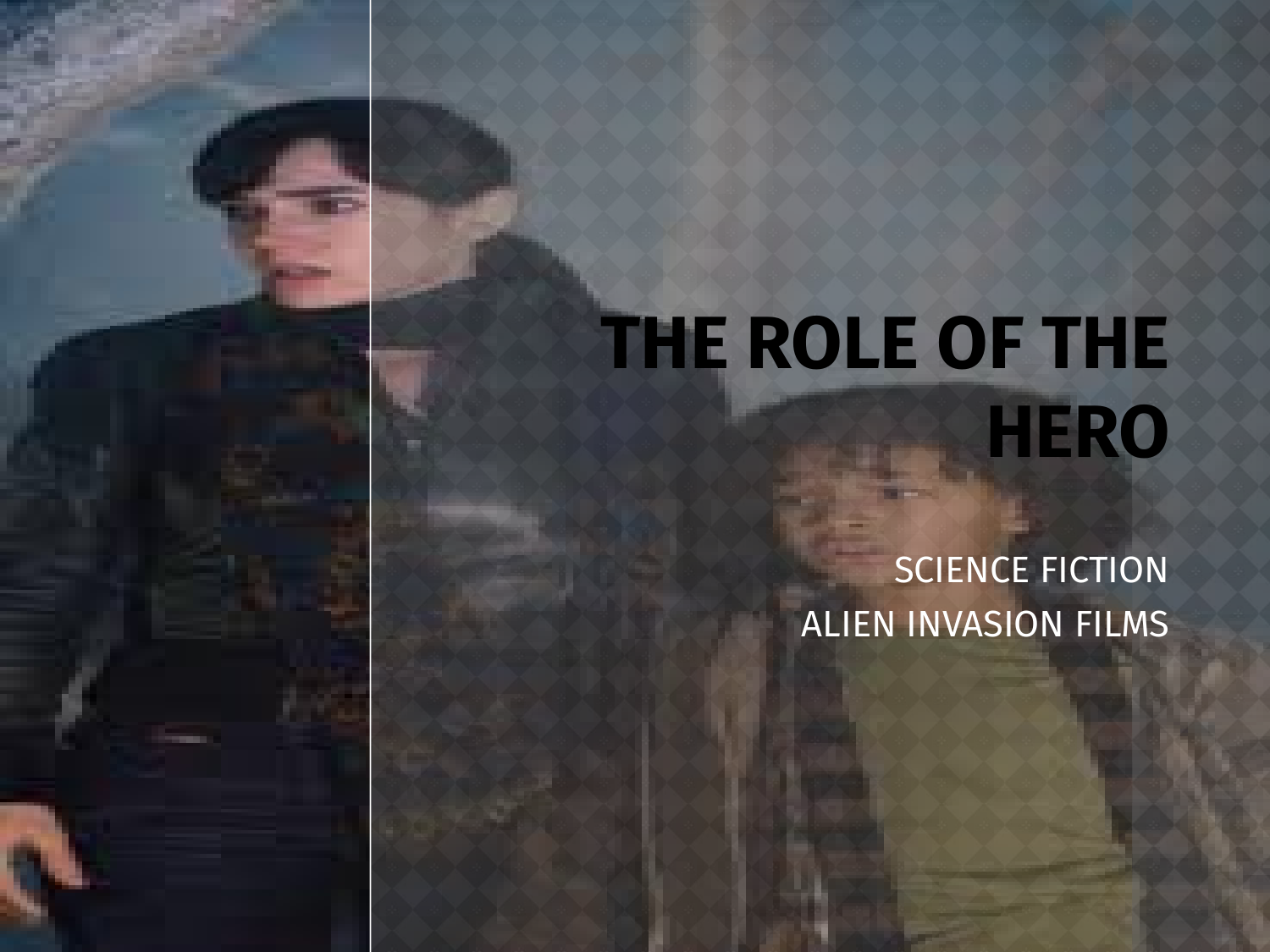

# The role of the hero

SCIENCE FICTION
ALIEN INVASION FILMS